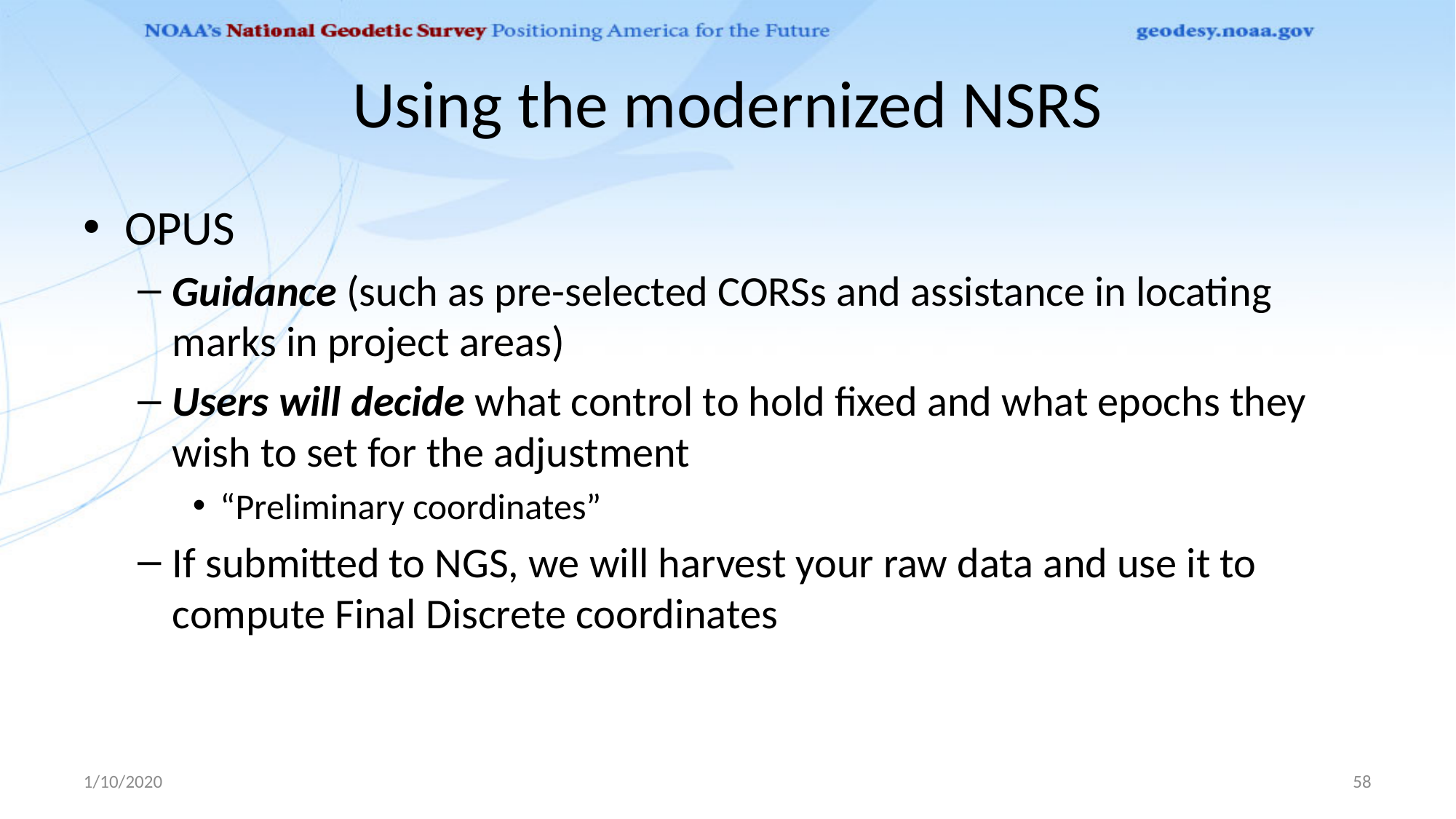

# Using the modernized NSRS
OPUS
Guidance (such as pre-selected CORSs and assistance in locating marks in project areas)
Users will decide what control to hold fixed and what epochs they wish to set for the adjustment
“Preliminary coordinates”
If submitted to NGS, we will harvest your raw data and use it to compute Final Discrete coordinates
1/10/2020
58